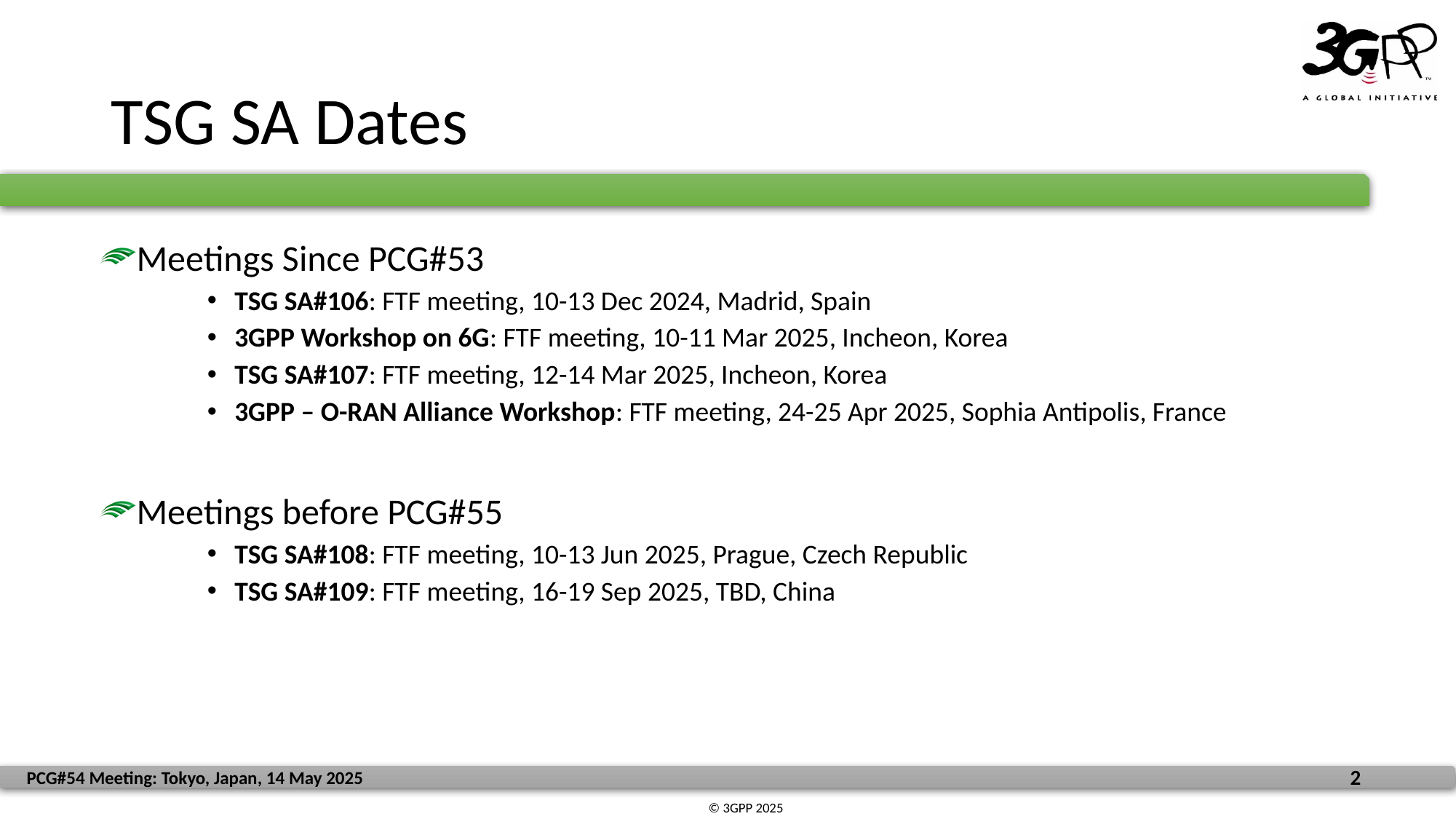

# TSG SA Dates
Meetings Since PCG#53
TSG SA#106: FTF meeting, 10-13 Dec 2024, Madrid, Spain
3GPP Workshop on 6G: FTF meeting, 10-11 Mar 2025, Incheon, Korea
TSG SA#107: FTF meeting, 12-14 Mar 2025, Incheon, Korea
3GPP – O-RAN Alliance Workshop: FTF meeting, 24-25 Apr 2025, Sophia Antipolis, France

Meetings before PCG#55
TSG SA#108: FTF meeting, 10-13 Jun 2025, Prague, Czech Republic
TSG SA#109: FTF meeting, 16-19 Sep 2025, TBD, China